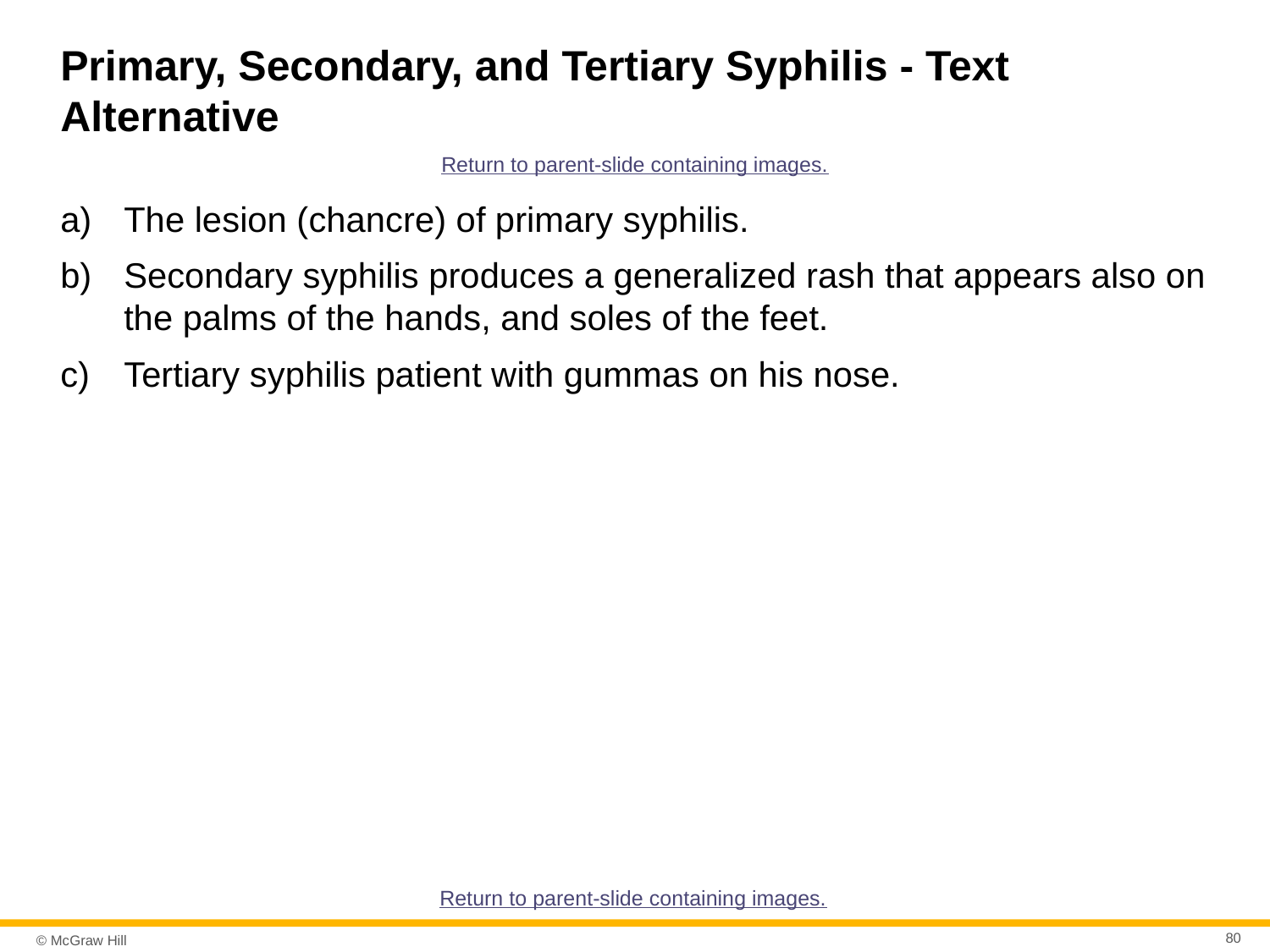

# Primary, Secondary, and Tertiary Syphilis - Text Alternative
Return to parent-slide containing images.
The lesion (chancre) of primary syphilis.
Secondary syphilis produces a generalized rash that appears also on the palms of the hands, and soles of the feet.
Tertiary syphilis patient with gummas on his nose.
Return to parent-slide containing images.